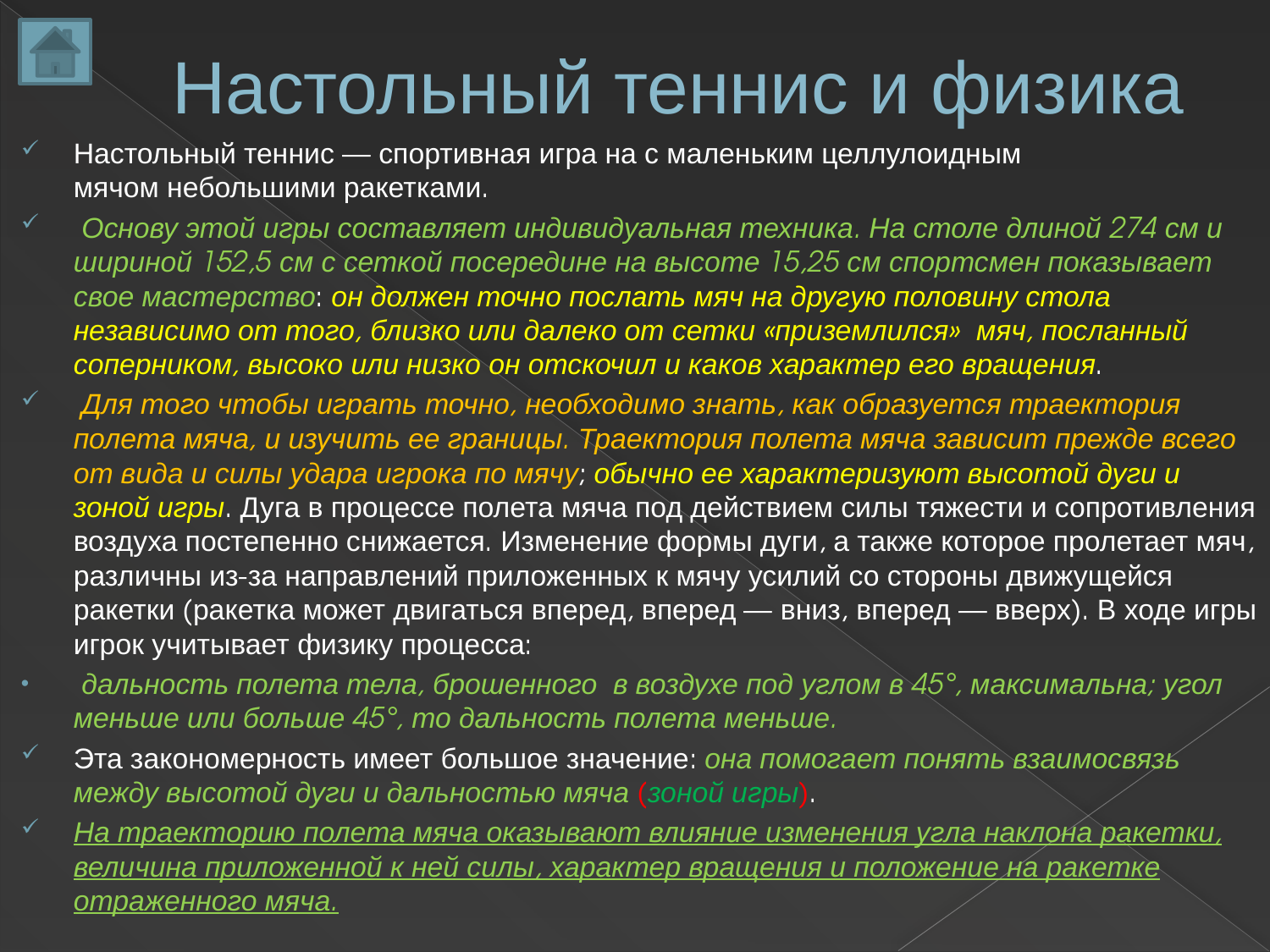

# Настольный теннис и физика

Настольный теннис — спортивная игра на с маленьким целлулоидным мячом небольшими ракетками.
 Основу этой игры составляет индивидуальная техника. На столе длиной 274 см и шириной 152,5 см с сеткой посередине на высоте 15,25 см спортсмен показывает свое мастерство: он должен точно послать мяч на другую половину стола независимо от того, близко или далеко от сетки «приземлился»  мяч, посланный соперником, высоко или низко он отскочил и каков характер его вращения.
 Для того чтобы играть точно, необходимо знать, как образуется траектория полета мяча, и изучить ее границы. Траектория полета мяча зависит прежде всего от вида и силы удара игрока по мячу; обычно ее характеризуют высотой дуги и зоной игры. Дуга в процессе полета мяча под действием силы тяжести и сопротивления воздуха постепенно снижается. Изменение формы дуги, а также которое пролетает мяч, различны из-за направлений приложенных к мячу усилий со стороны движущейся ракетки (ракетка может двигаться вперед, вперед — вниз, вперед — вверх). В ходе игры игрок учитывает физику процесса:
 дальность полета тела, брошенного  в воздухе под углом в 45°, максимальна; угол меньше или больше 45°, то дальность полета меньше.
Эта закономерность имеет большое значение: она помогает понять взаимосвязь между высотой дуги и дальностью мяча (зоной игры).
На траекторию полета мяча оказывают влияние изменения угла наклона ракетки, величина приложенной к ней силы, характер вращения и положение на ракетке отраженного мяча.